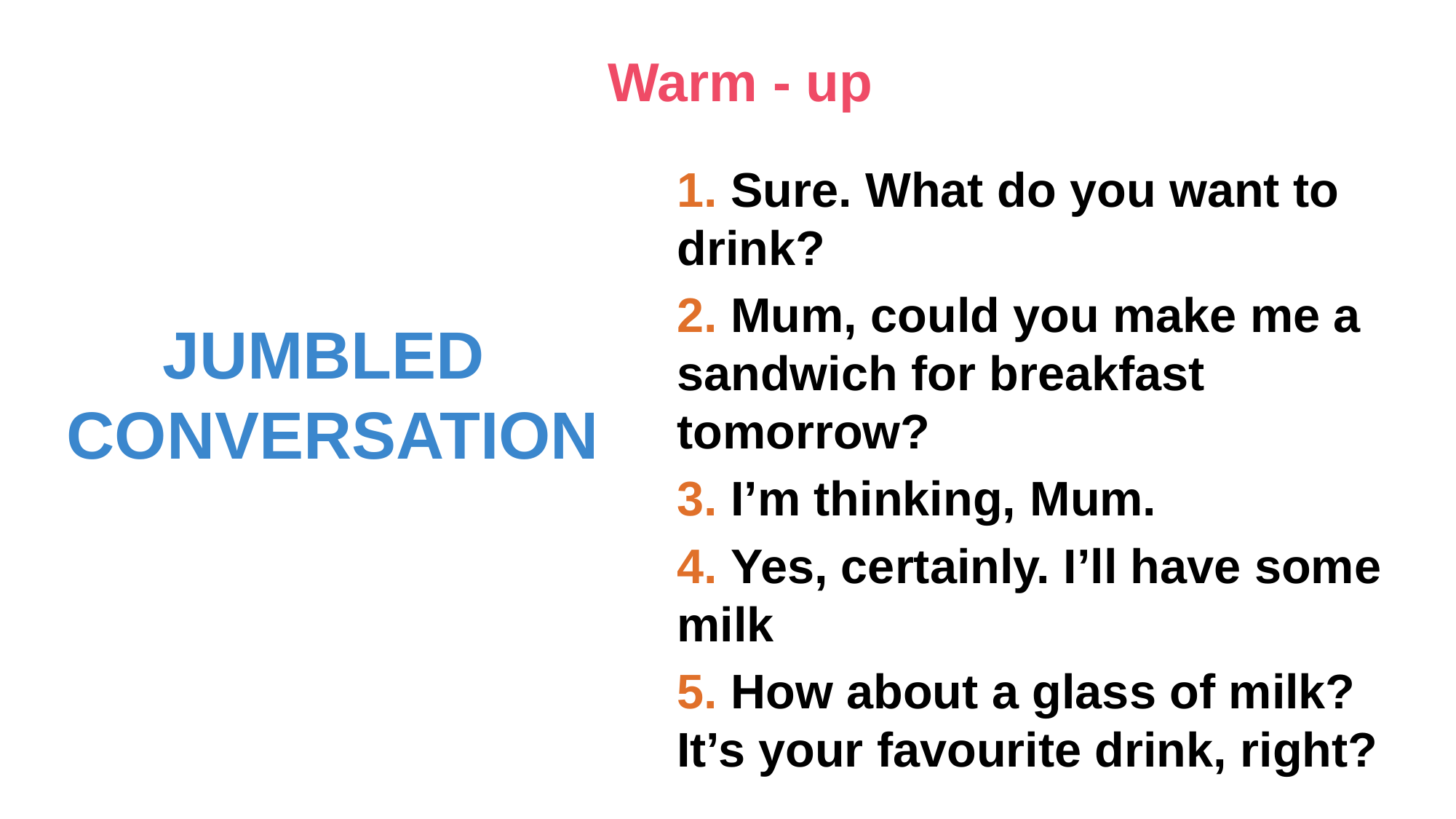

Warm - up

1. Sure. What do you want to drink?
2. Mum, could you make me a sandwich for breakfast tomorrow?
3. I’m thinking, Mum.
4. Yes, certainly. I’ll have some milk
5. How about a glass of milk? It’s your favourite drink, right?
JUMBLED
CONVERSATION